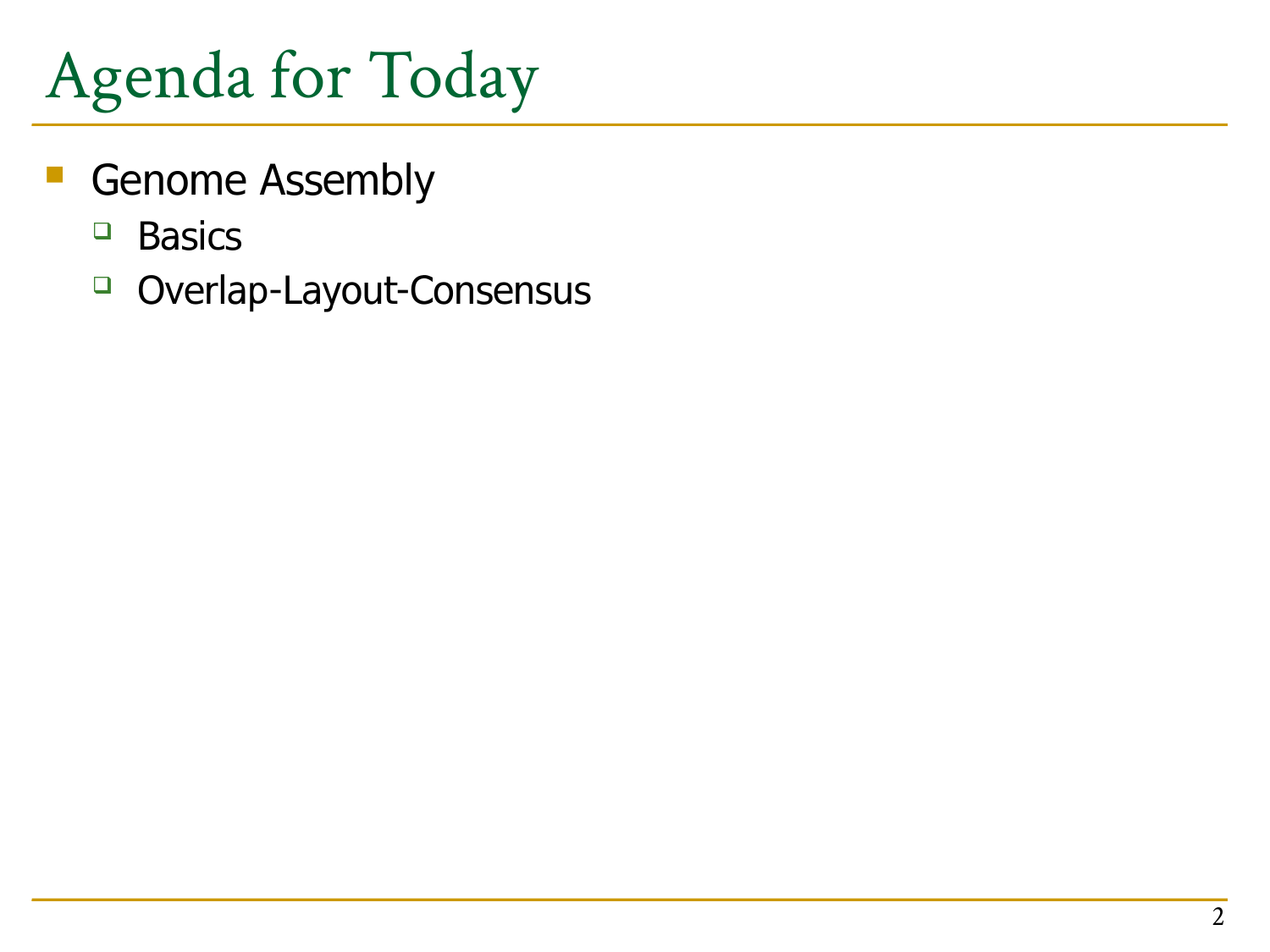

# Agenda for Today
Genome Assembly
Basics
Overlap-Layout-Consensus
2